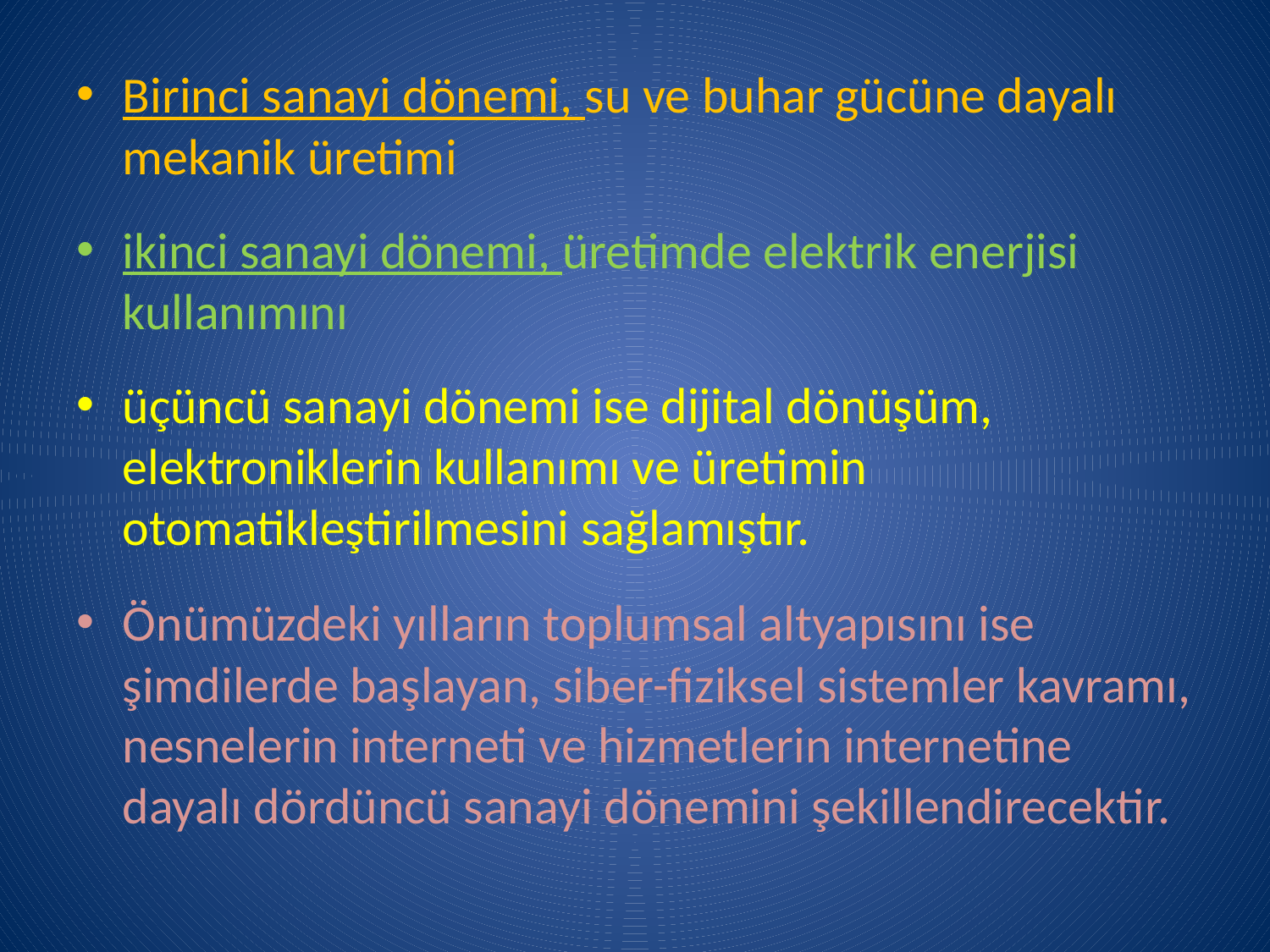

Birinci sanayi dönemi, su ve buhar gücüne dayalı mekanik üretimi

ikinci sanayi dönemi, üretimde elektrik enerjisi kullanımını

üçüncü sanayi dönemi ise dijital dönüşüm, elektroniklerin kullanımı ve üretimin otomatikleştirilmesini sağlamıştır.

Önümüzdeki yılların toplumsal altyapısını ise şimdilerde başlayan, siber-fiziksel sistemler kavramı, nesnelerin interneti ve hizmetlerin internetine dayalı dördüncü sanayi dönemini şekillendirecektir.